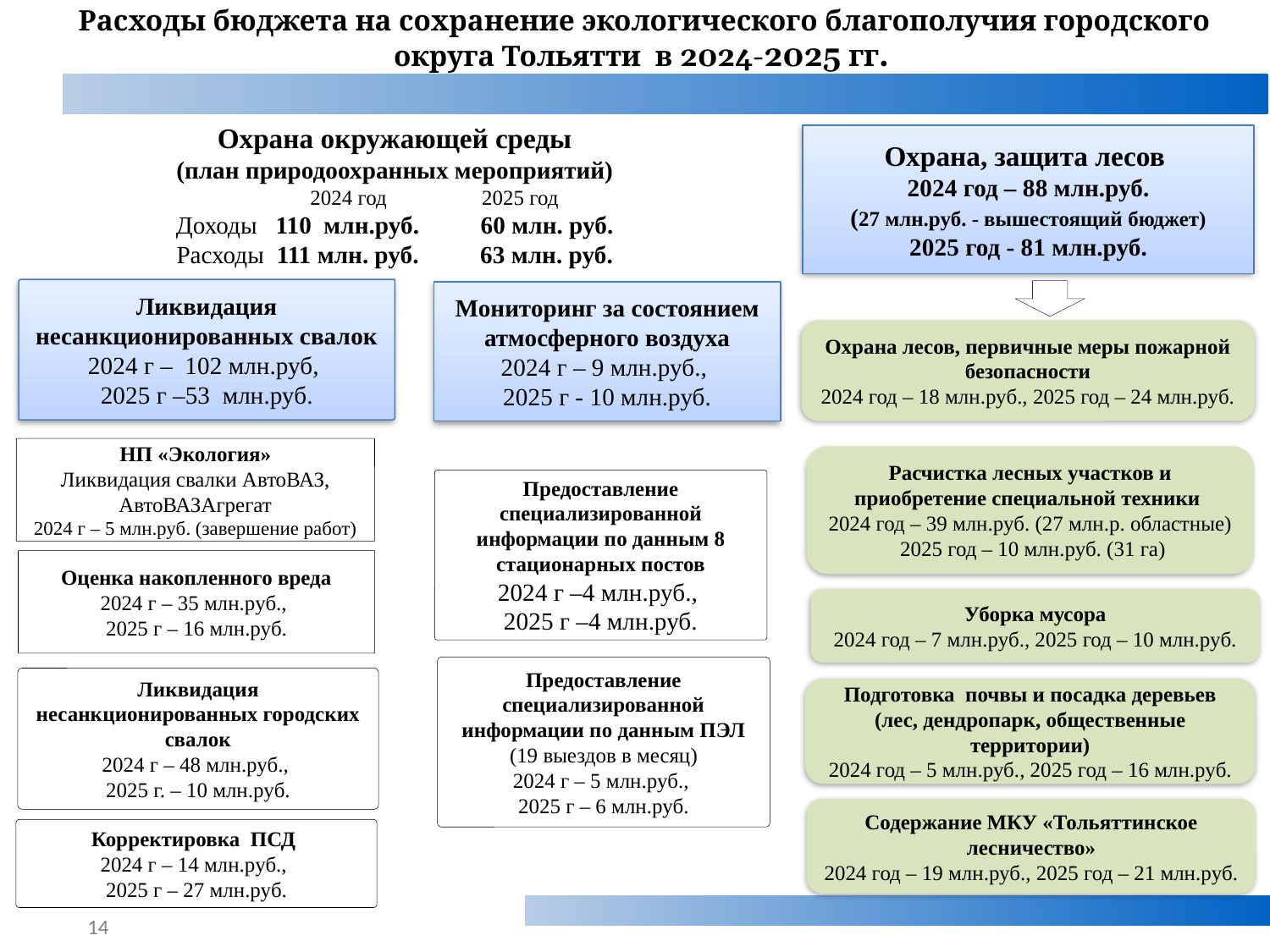

Расходы бюджета на сохранение экологического благополучия городского округа Тольятти  в 2024-2025 гг.

Охрана окружающей среды
 (план природоохранных мероприятий)
               2024 год                  2025 год
Доходы   110  млн.руб.          60 млн. руб.
Расходы  111 млн. руб.          63 млн. руб.
Охрана, защита лесов
 2024 год – 88 млн.руб.
(27 млн.руб. - вышестоящий бюджет)
2025 год - 81 млн.руб.
Ликвидация несанкционированных свалок
2024 г –  102 млн.руб,
2025 г –53  млн.руб.

Мониторинг за состоянием атмосферного воздуха
2024 г – 9 млн.руб.,
2025 г - 10 млн.руб.
Охрана лесов, первичные меры пожарной безопасности
2024 год – 18 млн.руб., 2025 год – 24 млн.руб.
НП «Экология»
Ликвидация свалки АвтоВАЗ, АвтоВАЗАгрегат
2024 г – 5 млн.руб. (завершение работ)
Расчистка лесных участков и приобретение специальной техники
2024 год – 39 млн.руб. (27 млн.р. областные)
 2025 год – 10 млн.руб. (31 га)
Предоставление специализированной информации по данным 8 стационарных постов
2024 г –4 млн.руб.,
2025 г –4 млн.руб.
Оценка накопленного вреда
2024 г – 35 млн.руб.,
2025 г – 16 млн.руб.
Уборка мусора
2024 год – 7 млн.руб., 2025 год – 10 млн.руб.
Предоставление специализированной информации по данным ПЭЛ (19 выездов в месяц)
2024 г – 5 млн.руб.,
2025 г – 6 млн.руб.
Ликвидация несанкционированных городских свалок
2024 г – 48 млн.руб.,
2025 г. – 10 млн.руб.
Подготовка  почвы и посадка деревьев (лес, дендропарк, общественные территории)
2024 год – 5 млн.руб., 2025 год – 16 млн.руб.
Содержание МКУ «Тольяттинское лесничество»
2024 год – 19 млн.руб., 2025 год – 21 млн.руб.
Корректировка  ПСД
2024 г – 14 млн.руб.,
2025 г – 27 млн.руб.

14